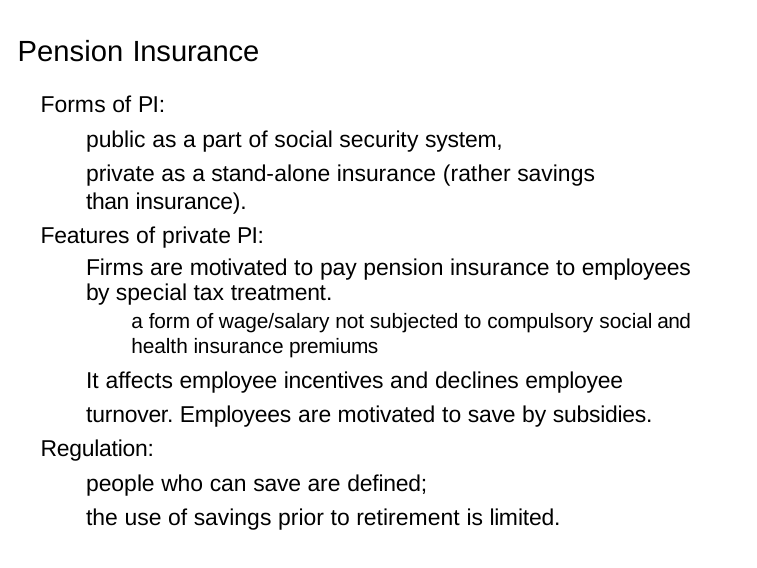

# Pension Insurance
Forms of PI:
public as a part of social security system,
private as a stand-alone insurance (rather savings than insurance).
Features of private PI:
Firms are motivated to pay pension insurance to employees by special tax treatment.
a form of wage/salary not subjected to compulsory social and health insurance premiums
It affects employee incentives and declines employee turnover. Employees are motivated to save by subsidies.
Regulation:
people who can save are defined;
the use of savings prior to retirement is limited.
Jirˇí Valecký (VSB-TUO)
12 / 20